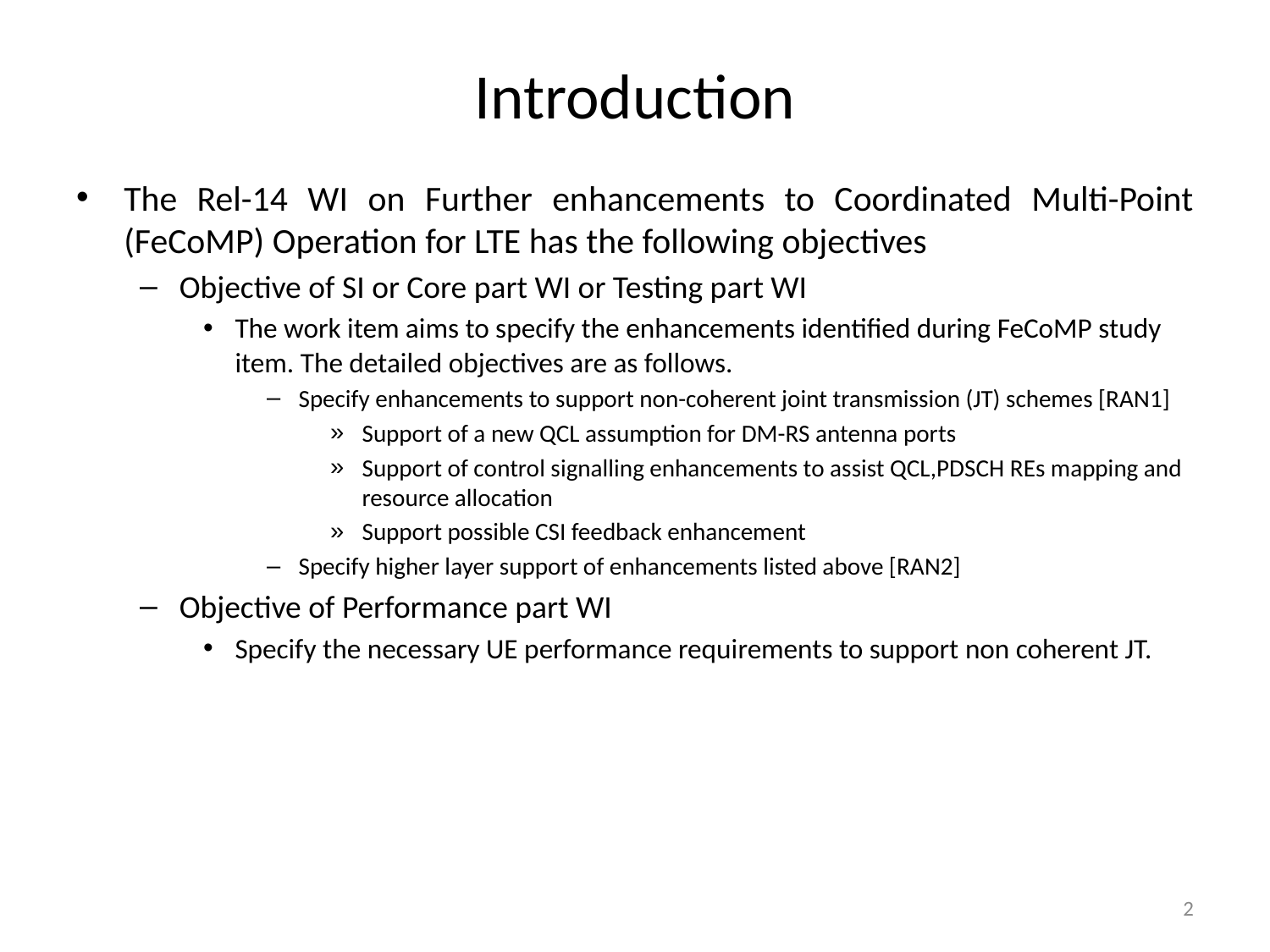

# Introduction
The Rel-14 WI on Further enhancements to Coordinated Multi-Point (FeCoMP) Operation for LTE has the following objectives
Objective of SI or Core part WI or Testing part WI
The work item aims to specify the enhancements identified during FeCoMP study item. The detailed objectives are as follows.
Specify enhancements to support non-coherent joint transmission (JT) schemes [RAN1]
Support of a new QCL assumption for DM-RS antenna ports
Support of control signalling enhancements to assist QCL,PDSCH REs mapping and resource allocation
Support possible CSI feedback enhancement
Specify higher layer support of enhancements listed above [RAN2]
Objective of Performance part WI
Specify the necessary UE performance requirements to support non coherent JT.
2